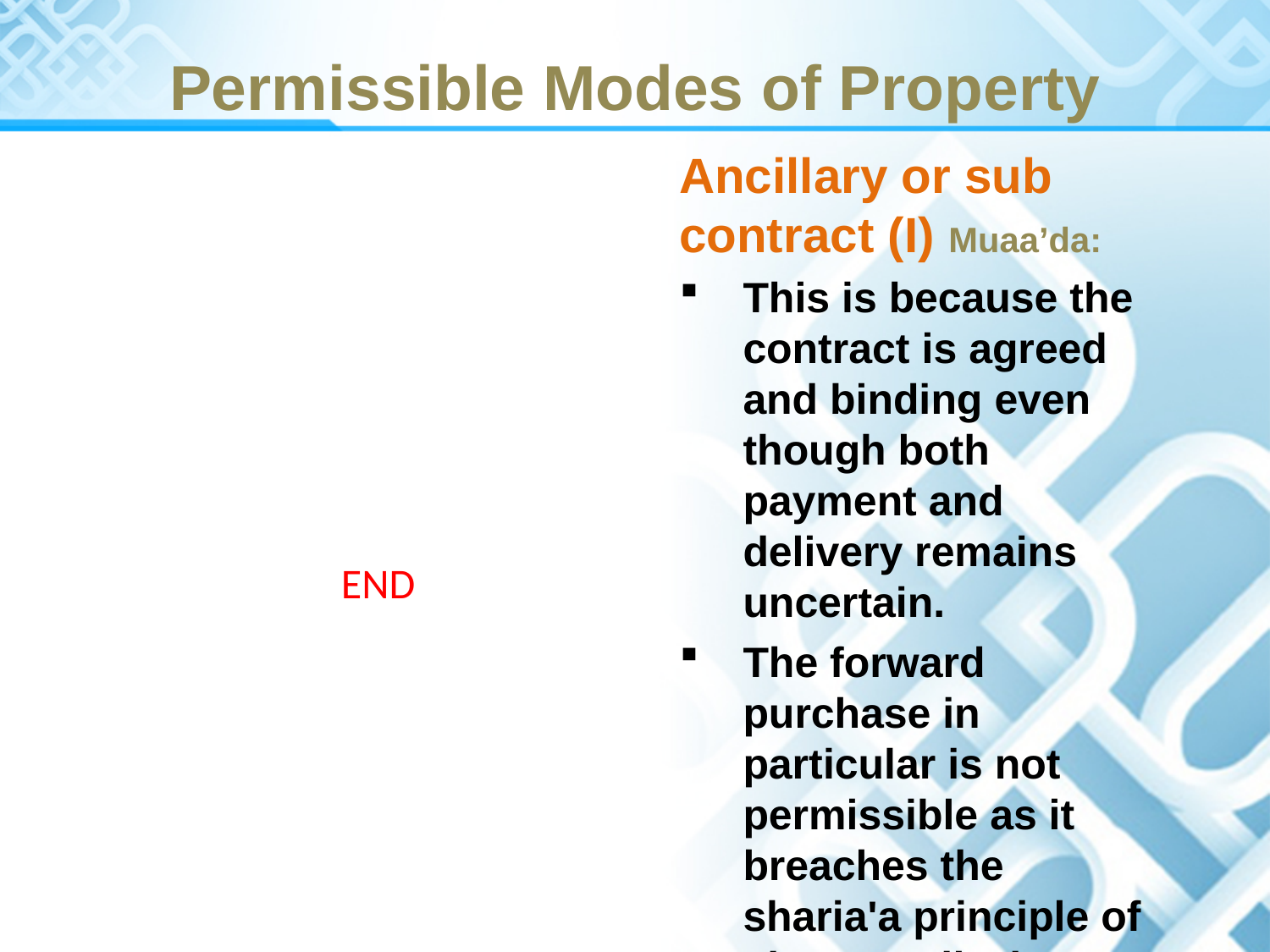

Permissible Modes of Property
Ancillary or sub contract (I) Muaa’da:
This is because the contract is agreed and binding even though both payment and delivery remains uncertain.
The forward purchase in particular is not permissible as it breaches the sharia'a principle of 'do not sell what you do not own'.
END